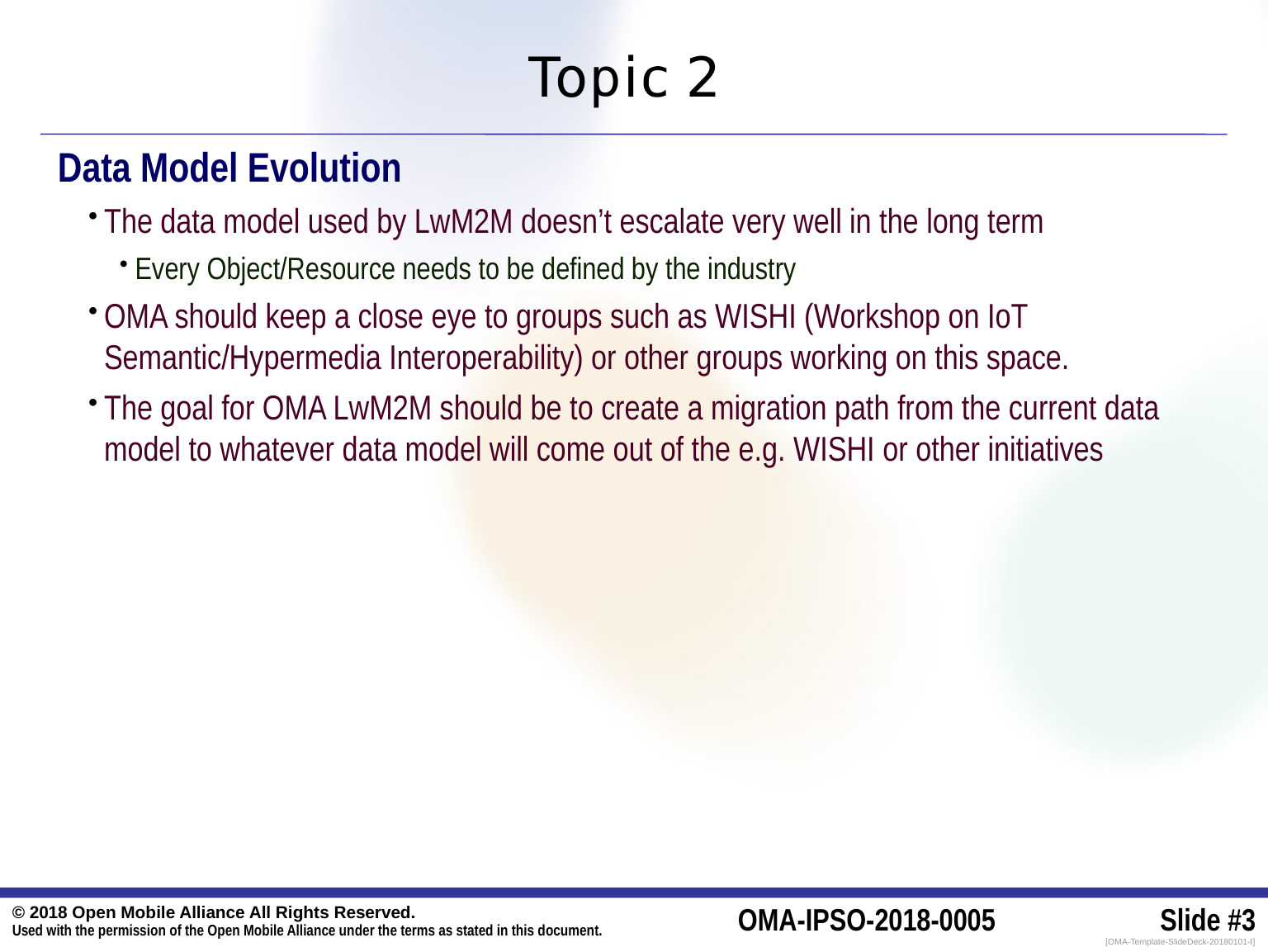

# Topic 2
Data Model Evolution
The data model used by LwM2M doesn’t escalate very well in the long term
Every Object/Resource needs to be defined by the industry
OMA should keep a close eye to groups such as WISHI (Workshop on IoT Semantic/Hypermedia Interoperability) or other groups working on this space.
The goal for OMA LwM2M should be to create a migration path from the current data model to whatever data model will come out of the e.g. WISHI or other initiatives